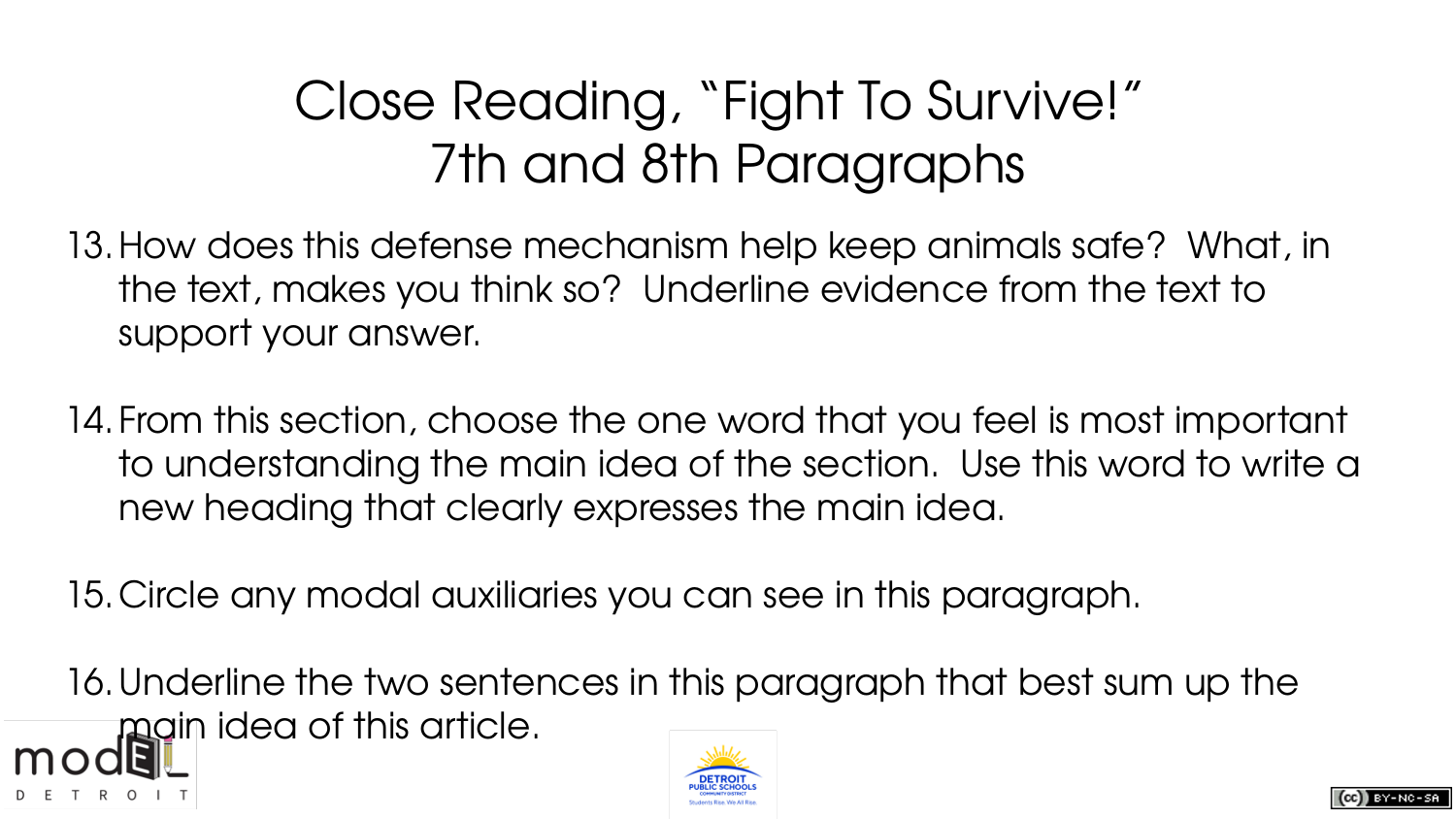

# Close Reading, “Fight To Survive!”
7th and 8th Paragraphs

How does this defense mechanism help keep animals safe?  What, in the text, makes you think so?  Underline evidence from the text to support your answer.

From this section, choose the one word that you feel is most important to understanding the main idea of the section.  Use this word to write a new heading that clearly expresses the main idea.

Circle any modal auxiliaries you can see in this paragraph.

Underline the two sentences in this paragraph that best sum up the main idea of this article.